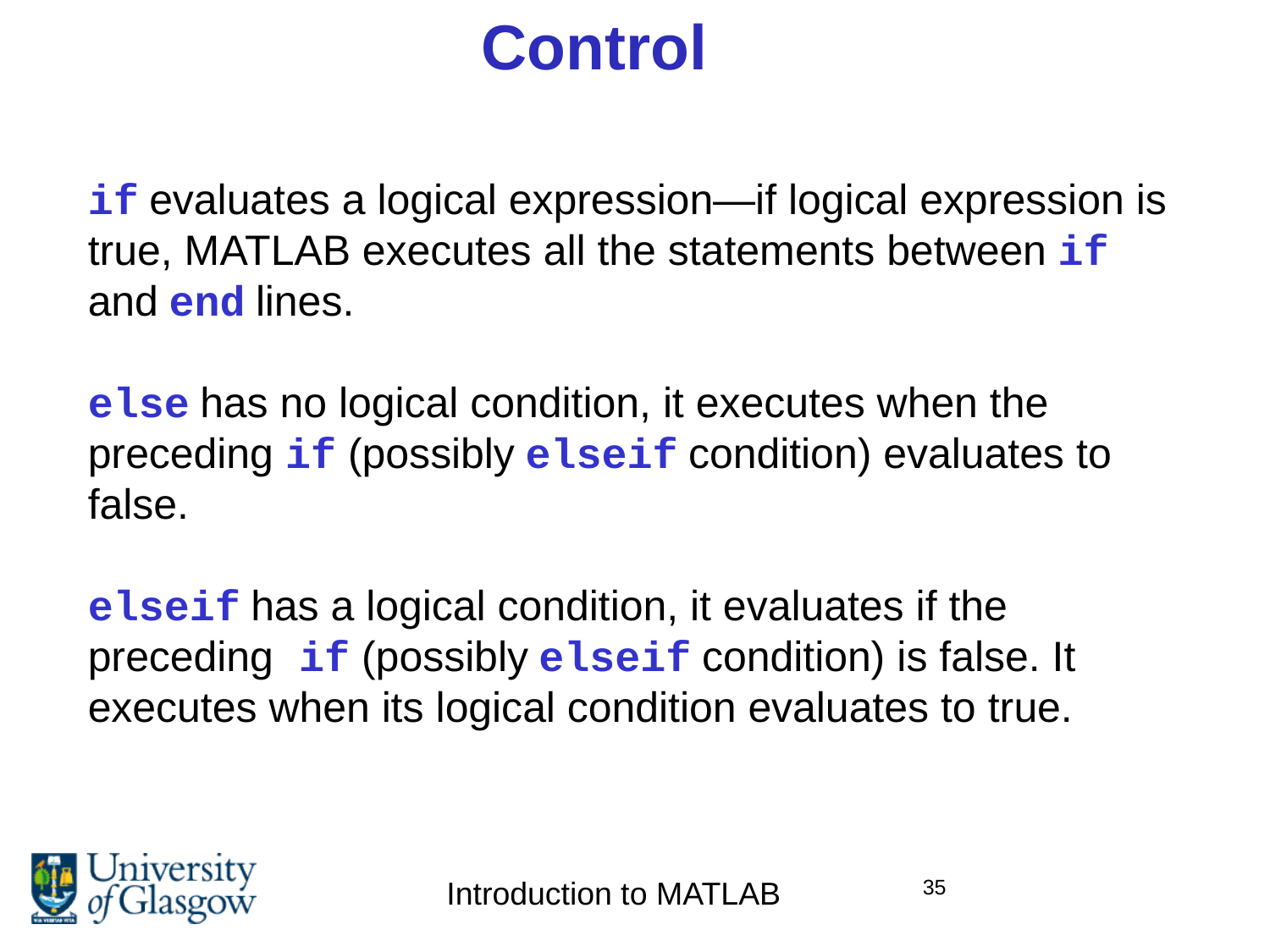

# Program Control Statements
if evaluates a logical expression—if logical expression is true, MATLAB executes all the statements between if and end lines.

else has no logical condition, it executes when the preceding if (possibly elseif condition) evaluates to false.

elseif has a logical condition, it evaluates if the preceding if (possibly elseif condition) is false. It executes when its logical condition evaluates to true.
Introduction to MATLAB
35